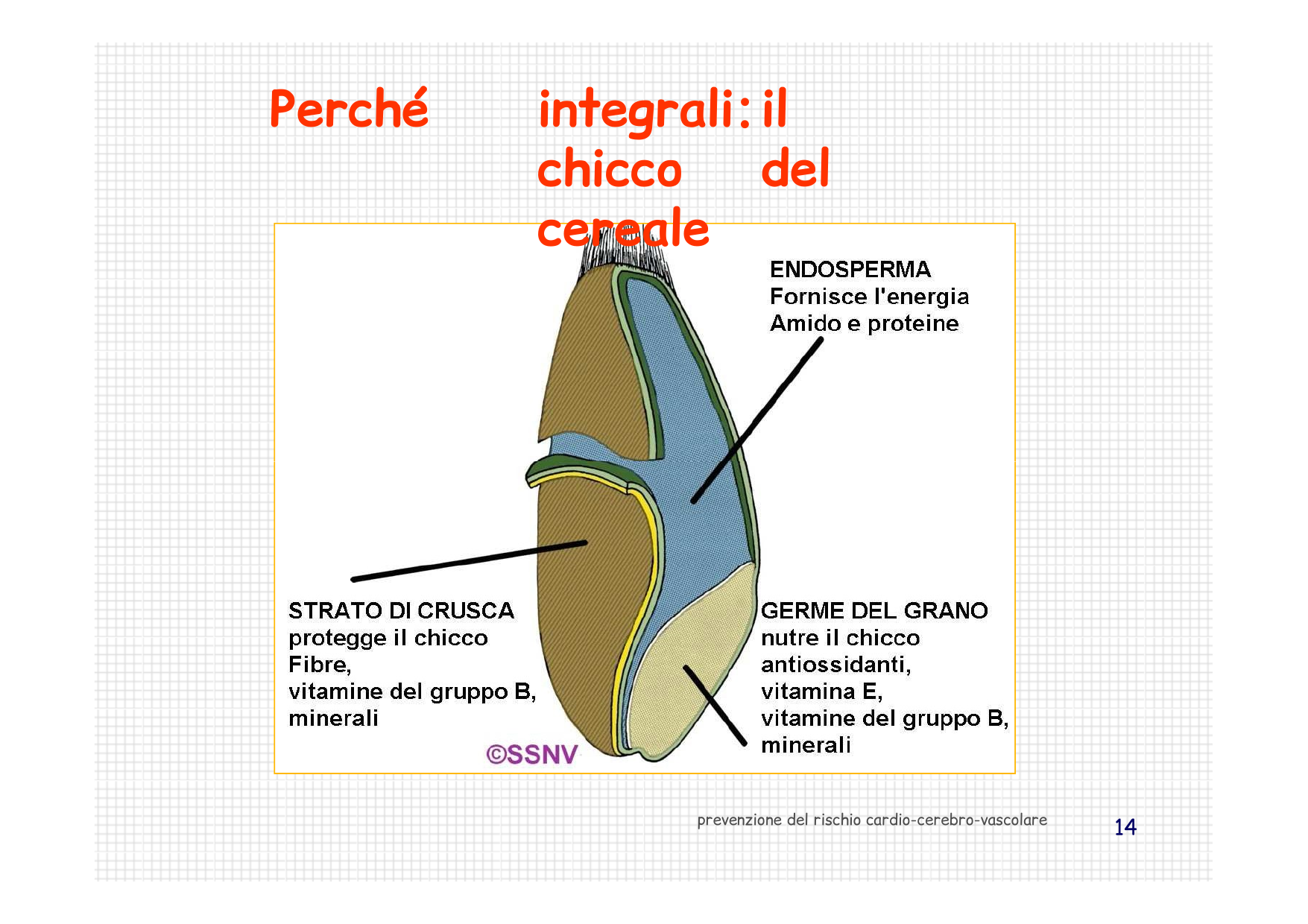

Perché	integrali:	il	chicco	del cereale

prevenzione del rischio cardio-cerebro-vascolare
14